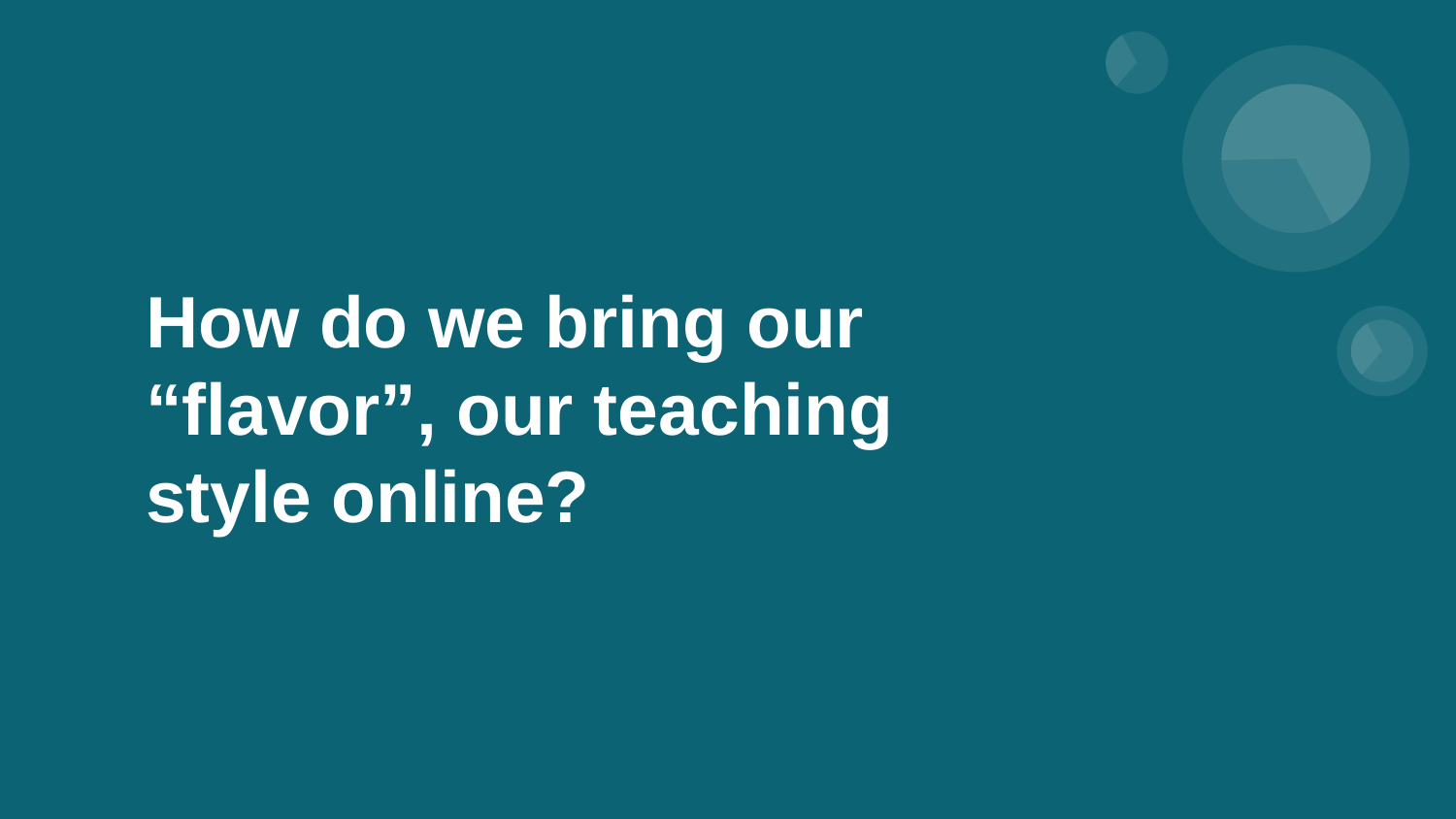

# How do we bring our “flavor”, our teaching style online?